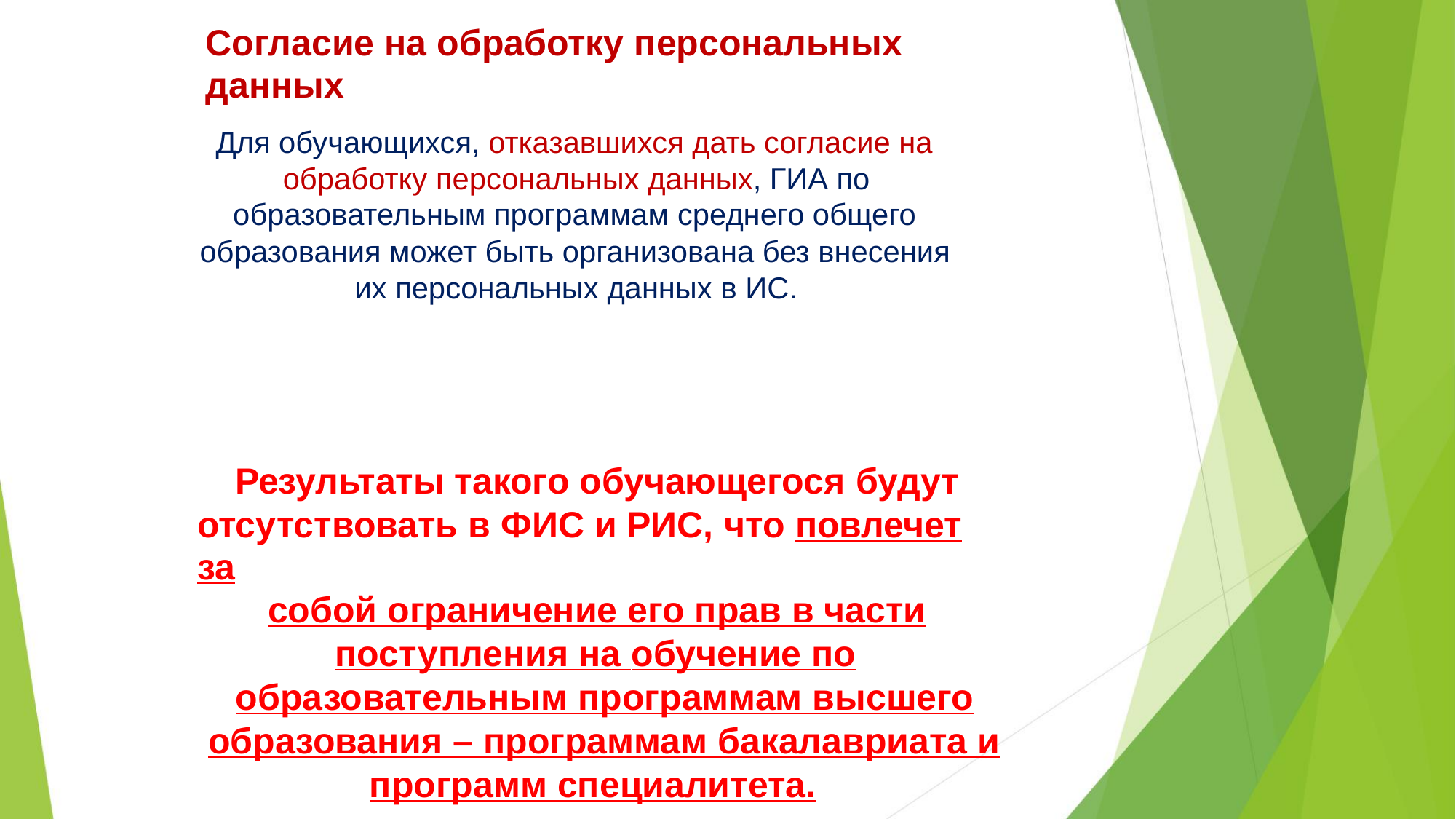

Согласие на обработку персональных данных
Для обучающихся, отказавшихся дать согласие на
обработку персональных данных, ГИА по
образовательным программам среднего общего
образования может быть организована без внесения
их персональных данных в ИС.
Результаты такого обучающегося будут
отсутствовать в ФИС и РИС, что повлечет за
собой ограничение его прав в части
поступления на обучение по
образовательным программам высшего
образования – программам бакалавриата и
программ специалитета.